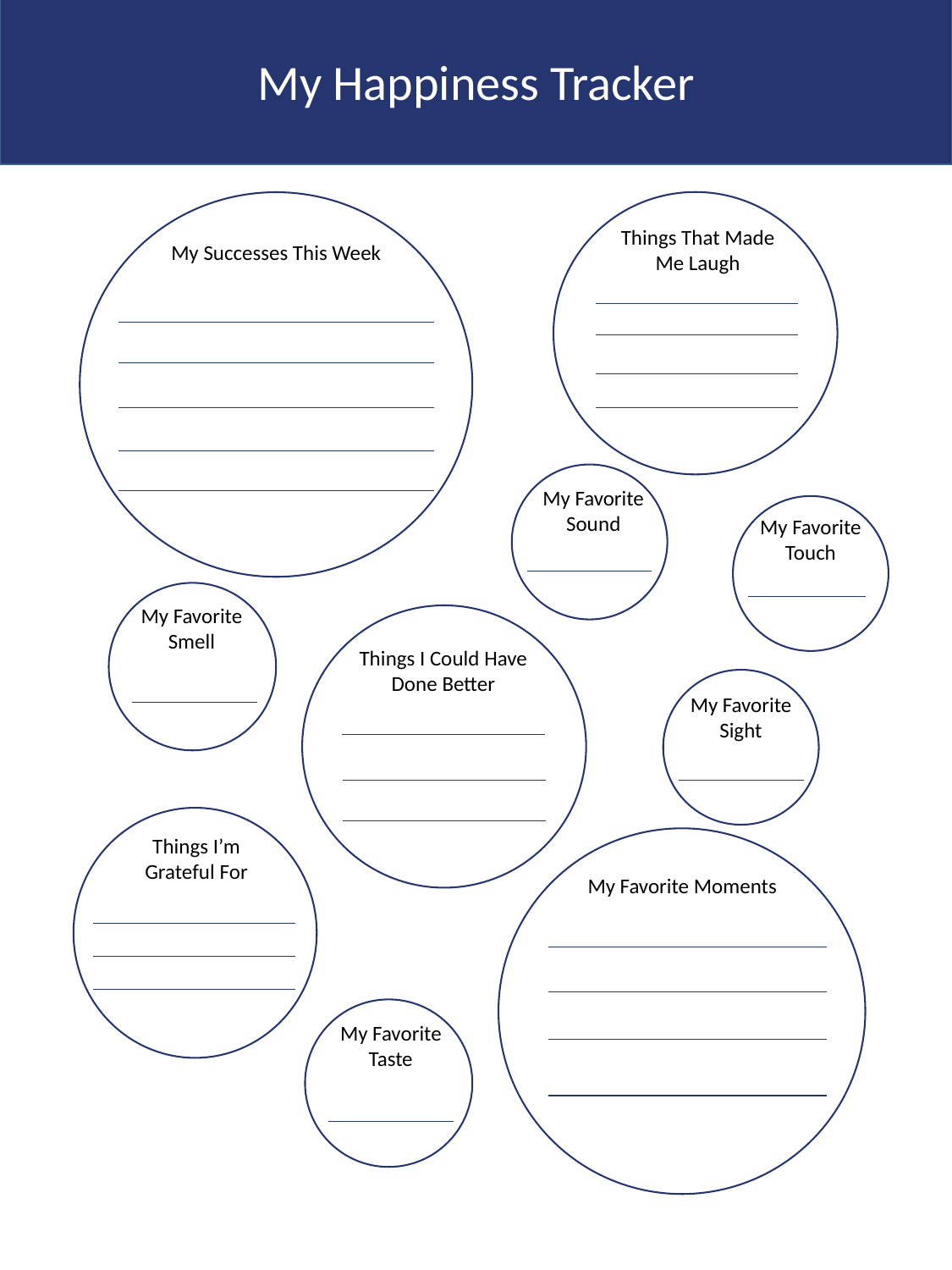

My Happiness Tracker

Things That Made Me Laugh
My Successes This Week

My Favorite
Sound

My Favorite
Touch

My Favorite
Smell

Things I Could Have Done Better

My Favorite
Sight

Things I’m Grateful For

My Favorite Moments

My Favorite
Taste